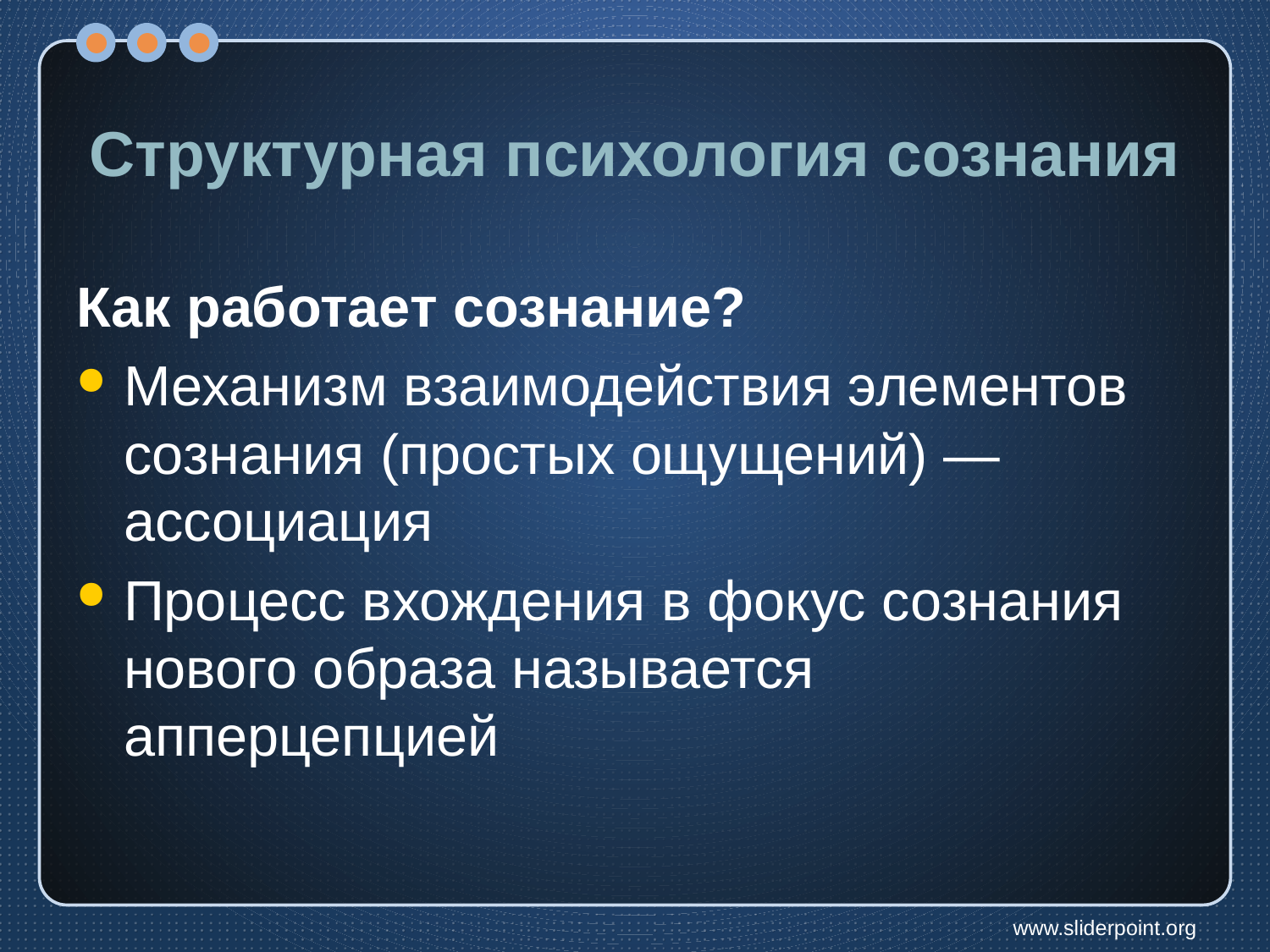

# Структурная психология сознания
Как работает сознание?
Механизм взаимодействия элементов сознания (простых ощущений) — ассоциация
Процесс вхождения в фокус сознания нового образа называется апперцепцией
www.sliderpoint.org